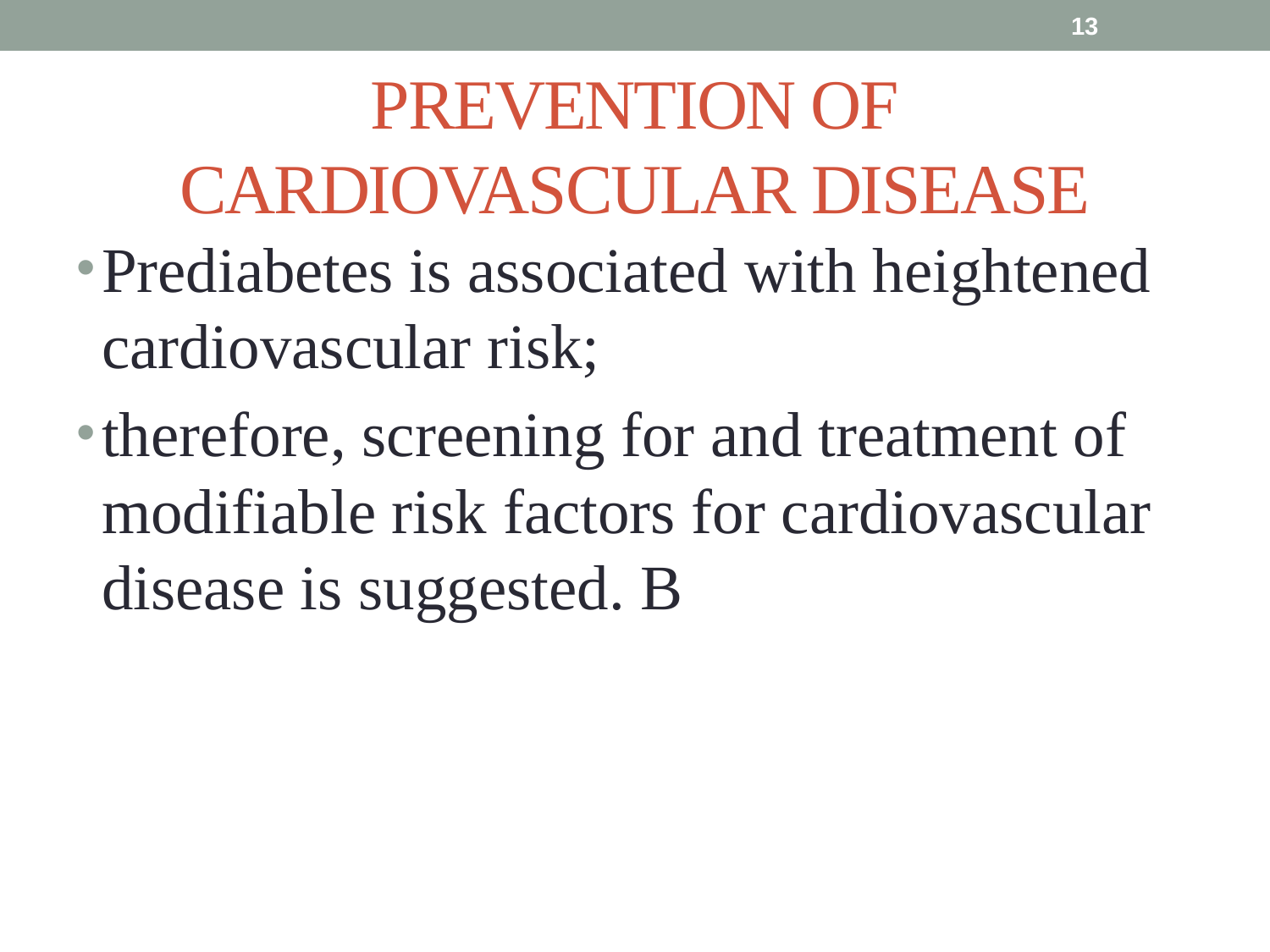

13
# PREVENTION OF CARDIOVASCULAR DISEASE
Prediabetes is associated with heightened cardiovascular risk;
therefore, screening for and treatment of modifiable risk factors for cardiovascular disease is suggested. B